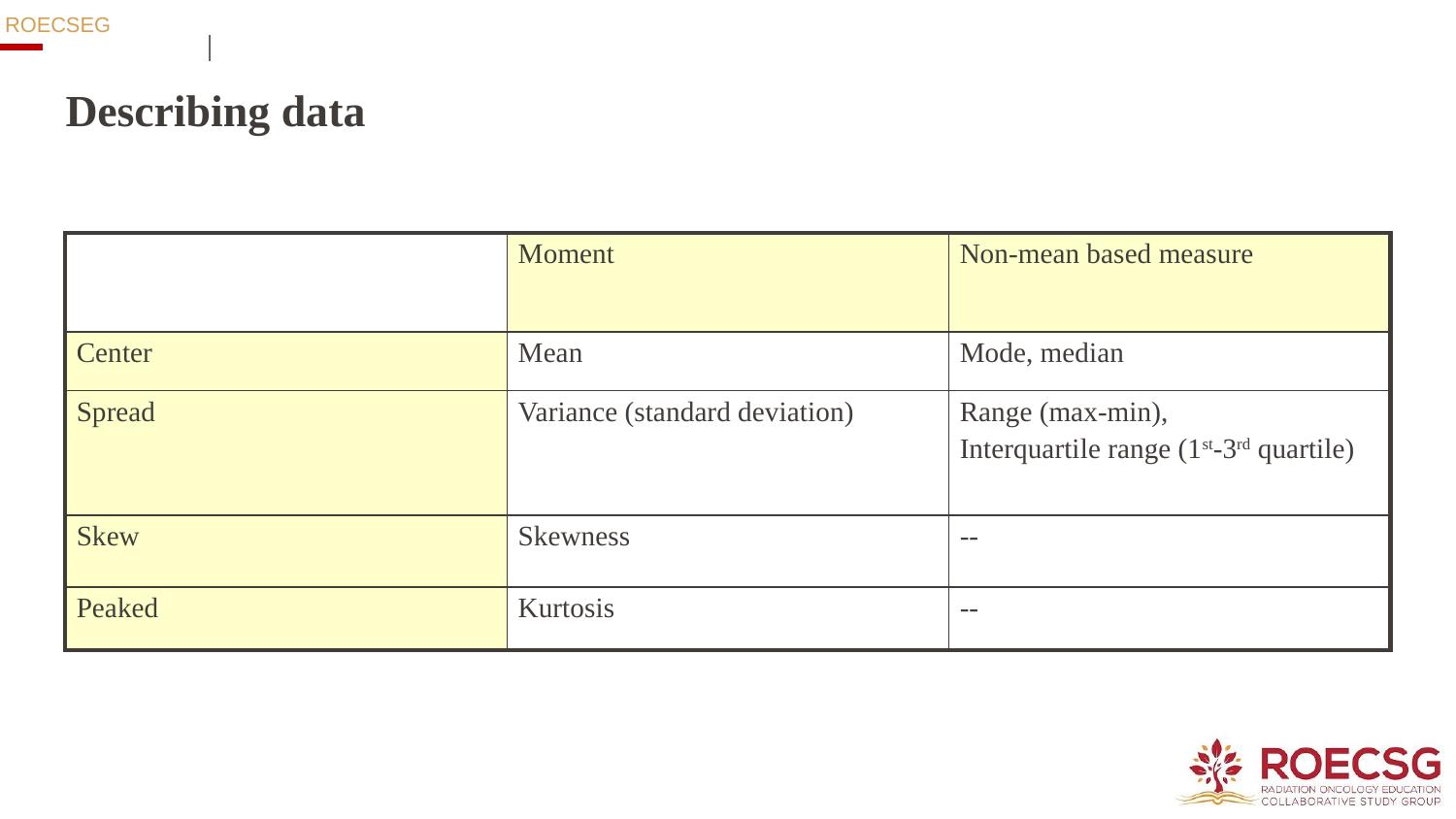

# Describing data
|  | Moment | Non-mean based measure |
| --- | --- | --- |
| Center | Mean | Mode, median |
| Spread | Variance (standard deviation) | Range (max-min), Interquartile range (1st-3rd quartile) |
| Skew | Skewness | -- |
| Peaked | Kurtosis | -- |